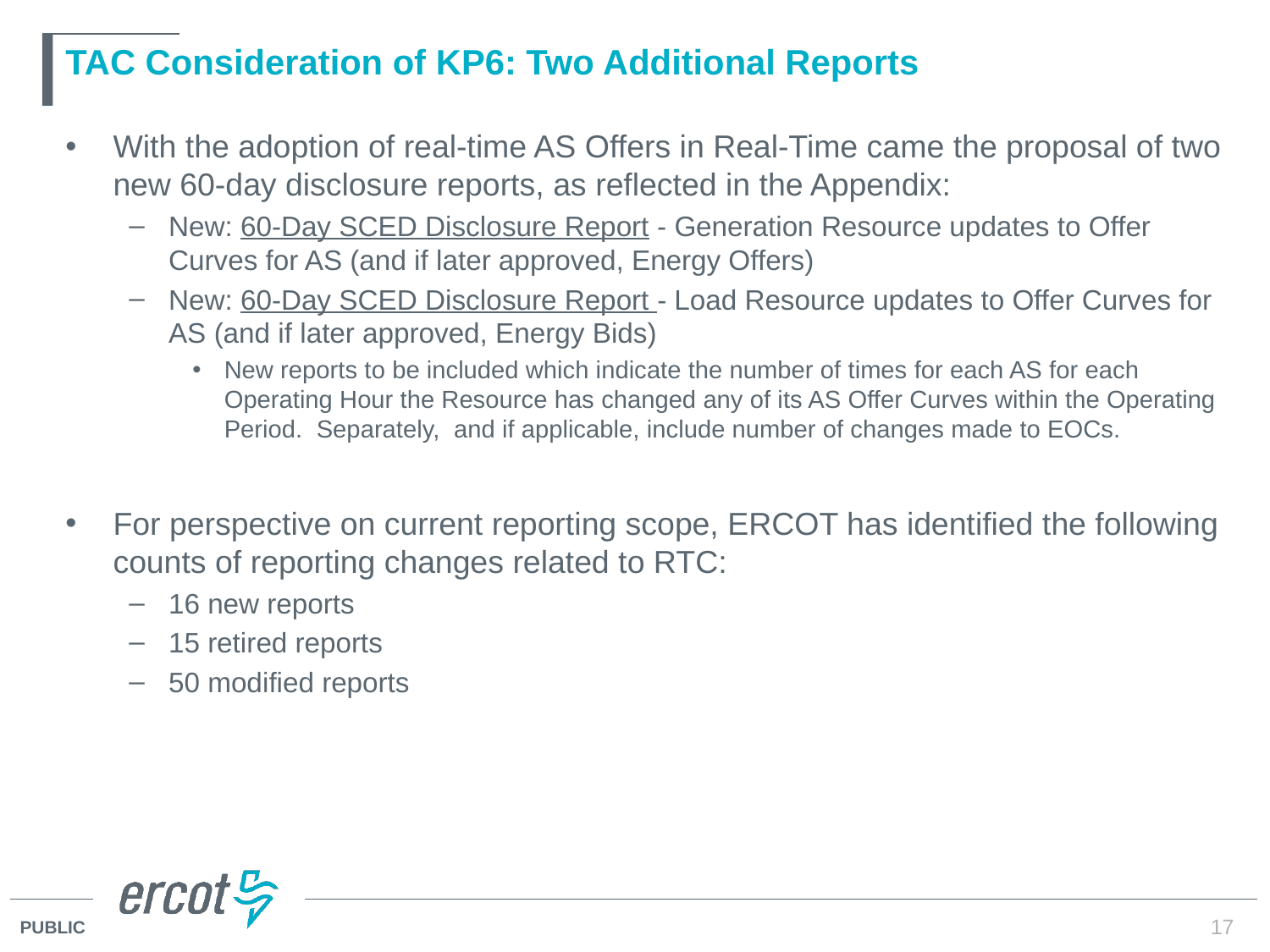

# TAC Consideration of KP6: Two Additional Reports
With the adoption of real-time AS Offers in Real-Time came the proposal of two new 60-day disclosure reports, as reflected in the Appendix:
New: 60-Day SCED Disclosure Report - Generation Resource updates to Offer Curves for AS (and if later approved, Energy Offers)
New: 60-Day SCED Disclosure Report - Load Resource updates to Offer Curves for AS (and if later approved, Energy Bids)
New reports to be included which indicate the number of times for each AS for each Operating Hour the Resource has changed any of its AS Offer Curves within the Operating Period.  Separately,  and if applicable, include number of changes made to EOCs.

For perspective on current reporting scope, ERCOT has identified the following counts of reporting changes related to RTC:
16 new reports
15 retired reports
50 modified reports
17